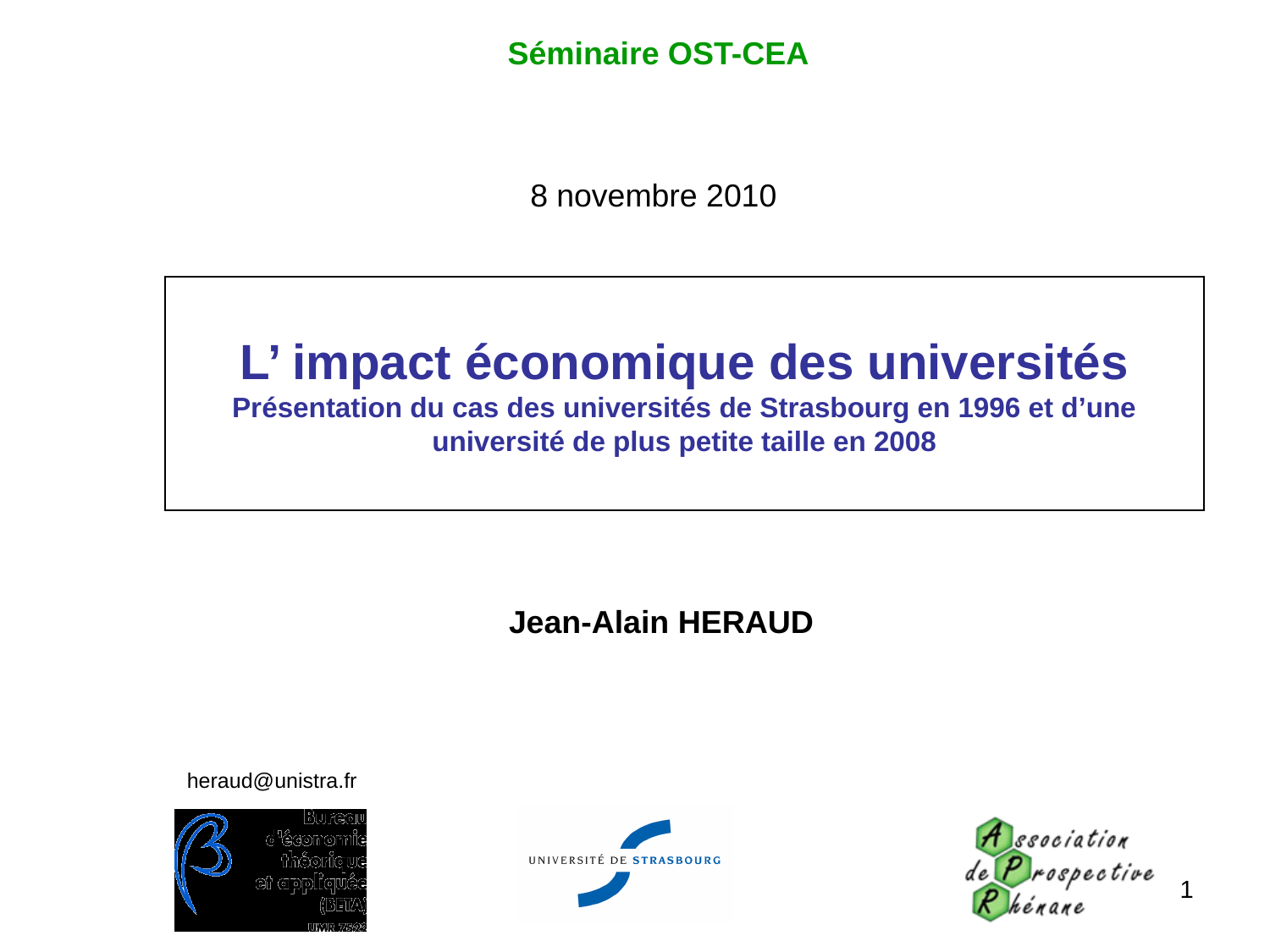

Séminaire OST-CEA

8 novembre 2010
L’ impact économique des universités
Présentation du cas des universités de Strasbourg en 1996 et d’une université de plus petite taille en 2008
Jean-Alain HERAUD
heraud@unistra.fr
1